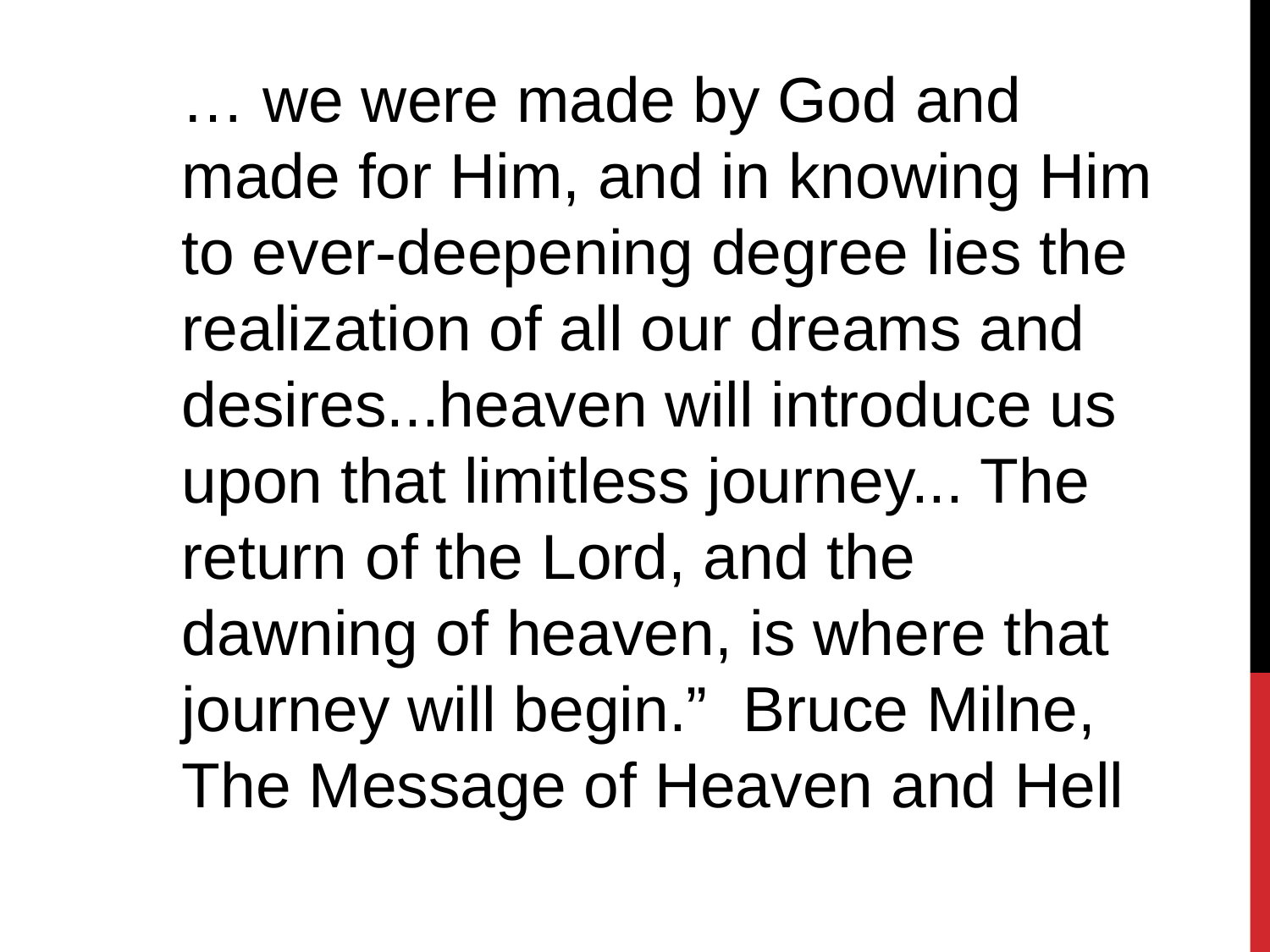

… we were made by God and made for Him, and in knowing Him to ever-deepening degree lies the realization of all our dreams and desires...heaven will introduce us upon that limitless journey... The return of the Lord, and the dawning of heaven, is where that journey will begin.”  Bruce Milne, The Message of Heaven and Hell